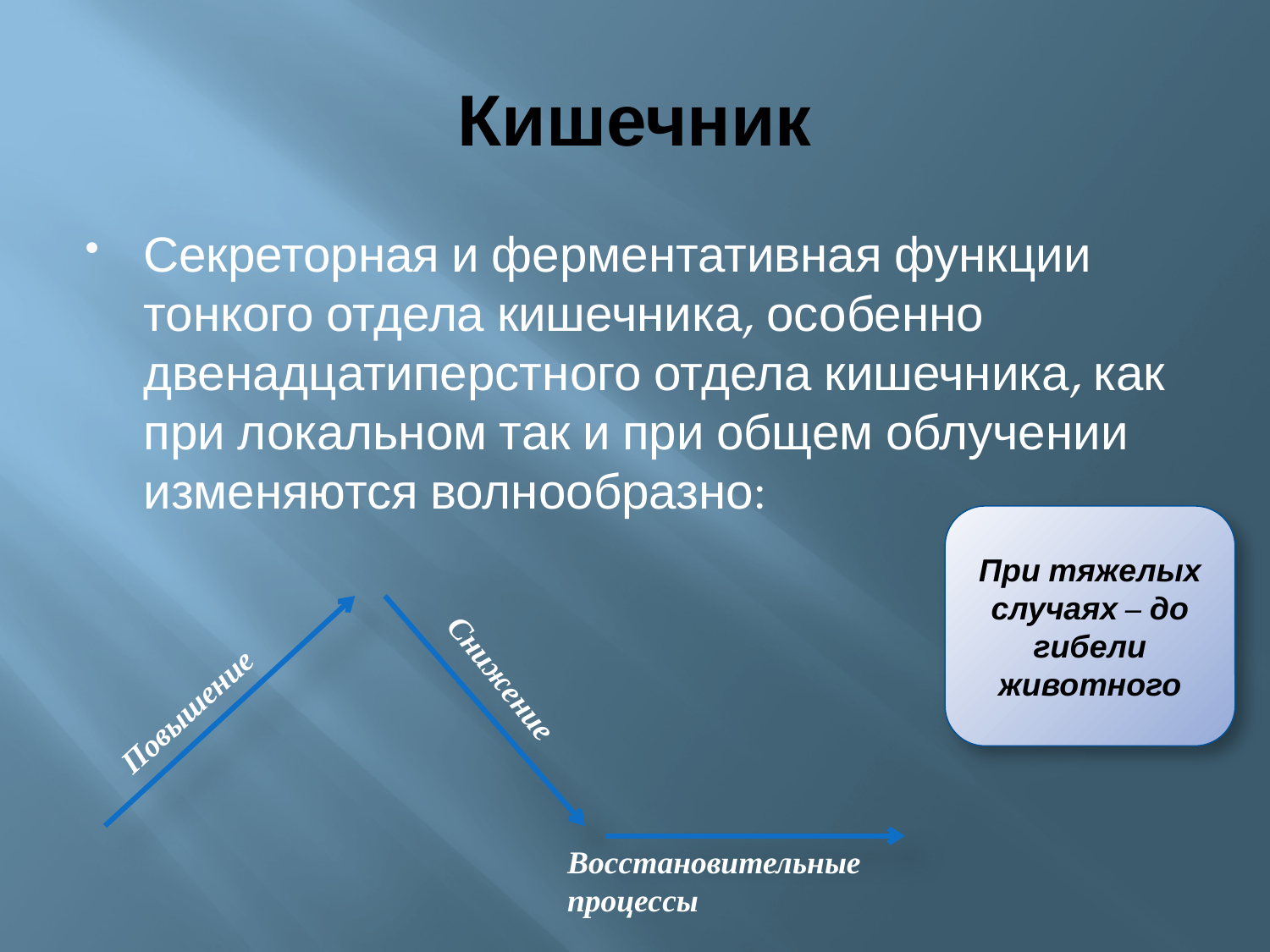

# Кишечник
Секреторная и ферментативная функции тонкого отдела кишечника, особенно двенадцатиперстного отдела кишечника, как при локальном так и при общем облучении изменяются волнообразно:
При тяжелых случаях – до гибели животного
Снижение
Повышение
Восстановительные процессы